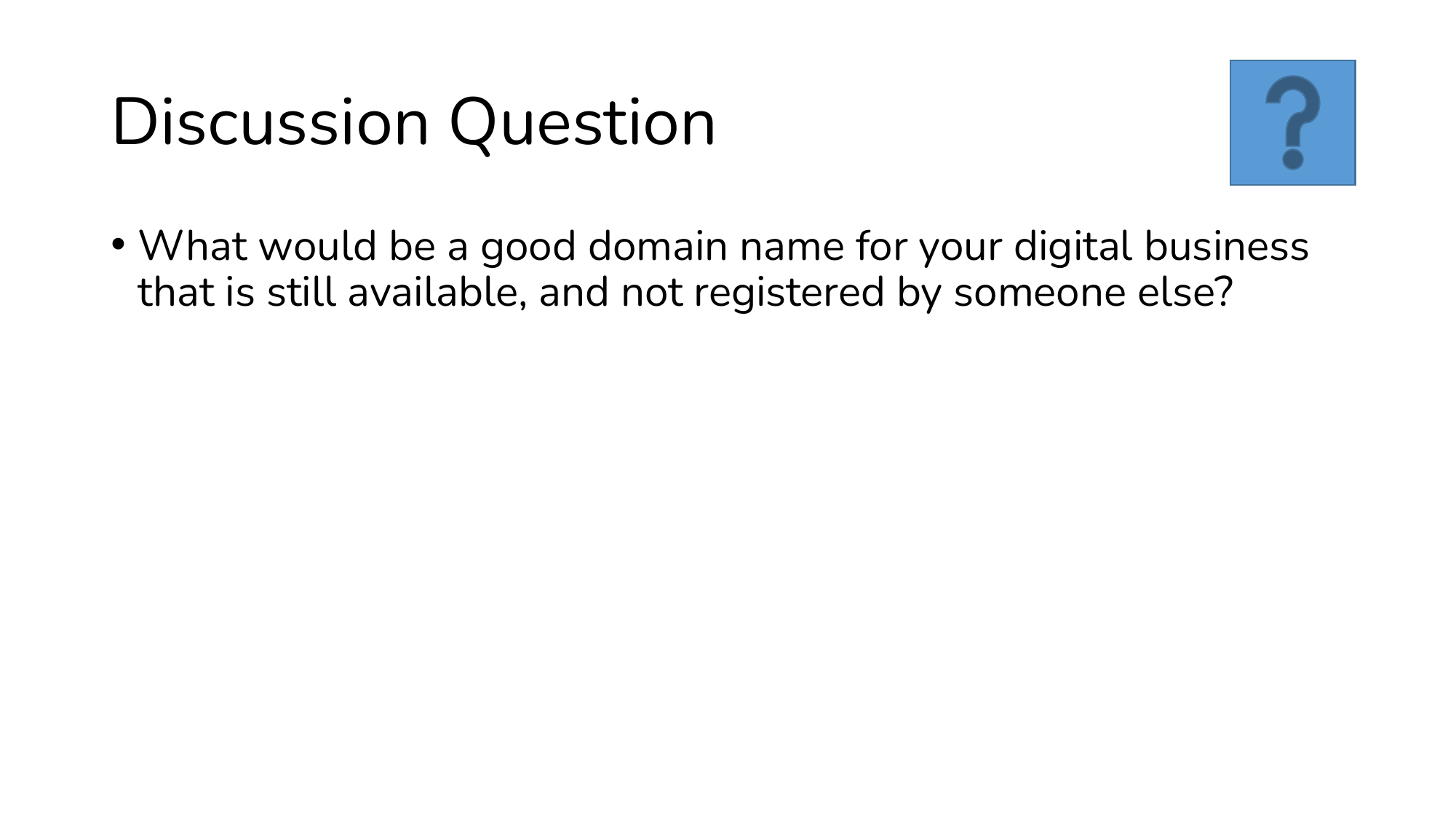

# Discussion Question

What would be a good domain name for your digital business that is still available, and not registered by someone else?